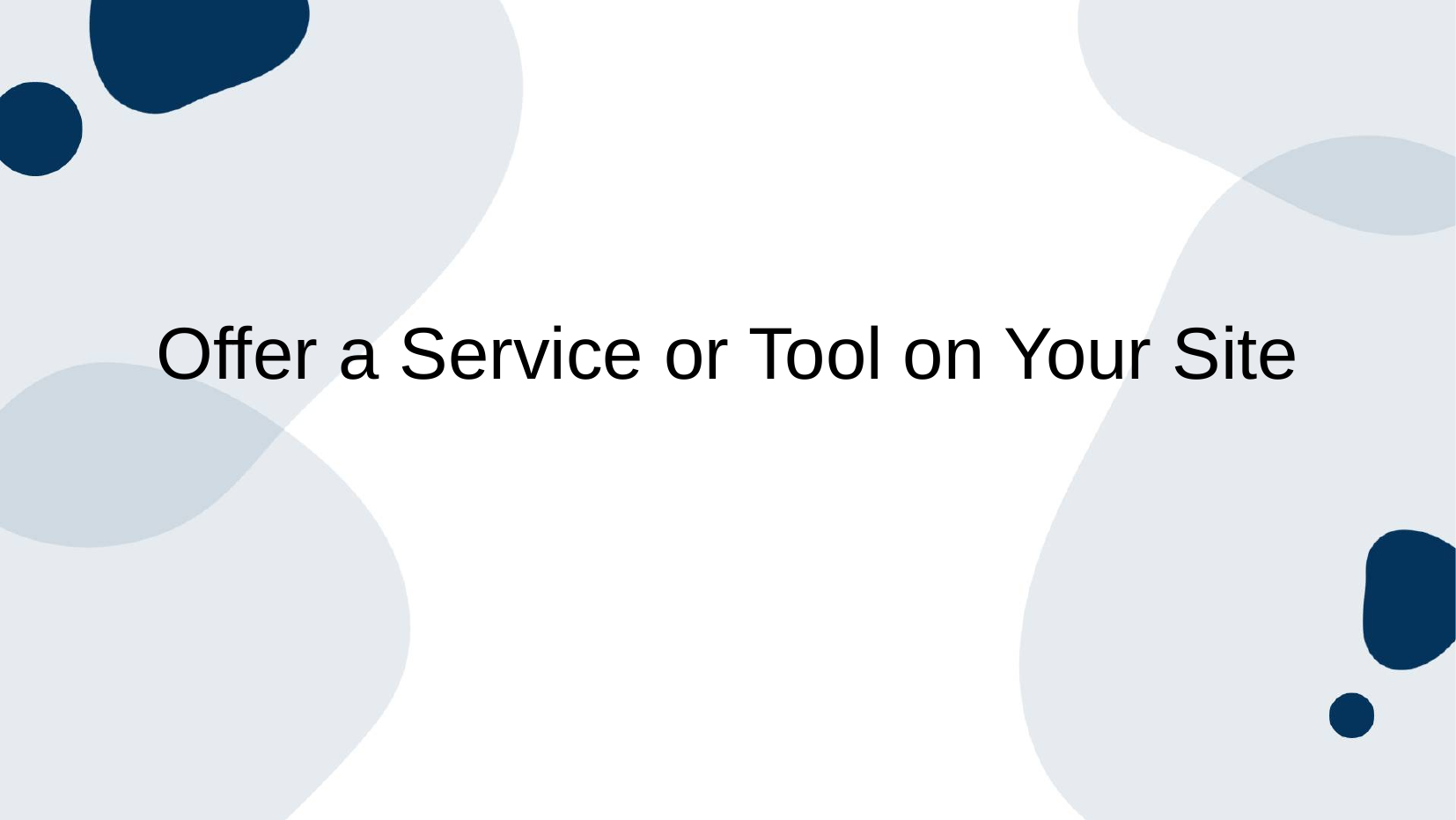

Offer a Service or Tool on Your Site